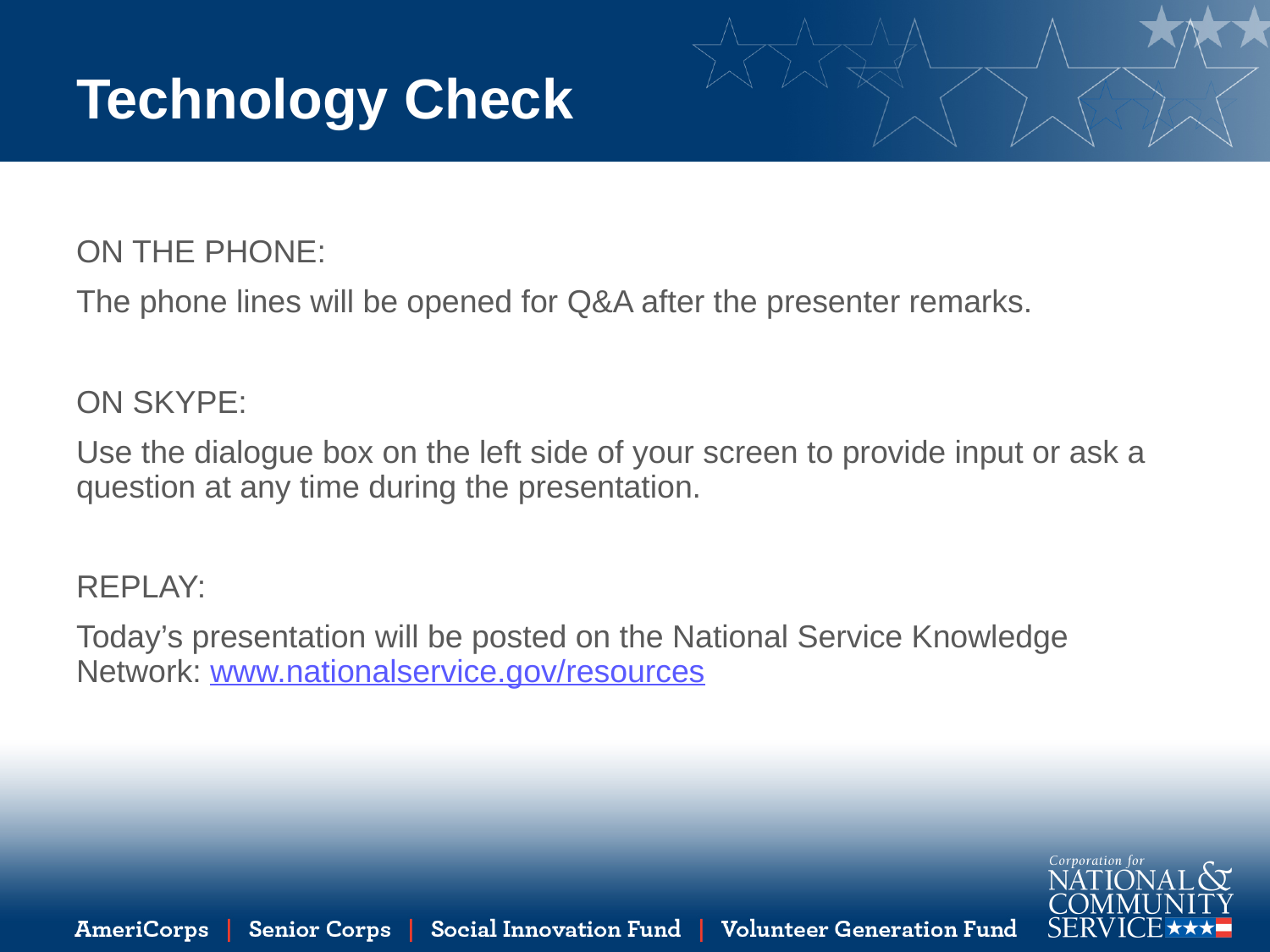

# Technology Check

ON THE PHONE:
The phone lines will be opened for Q&A after the presenter remarks.

ON SKYPE:
Use the dialogue box on the left side of your screen to provide input or ask a question at any time during the presentation.

REPLAY:
Today’s presentation will be posted on the National Service Knowledge Network: www.nationalservice.gov/resources